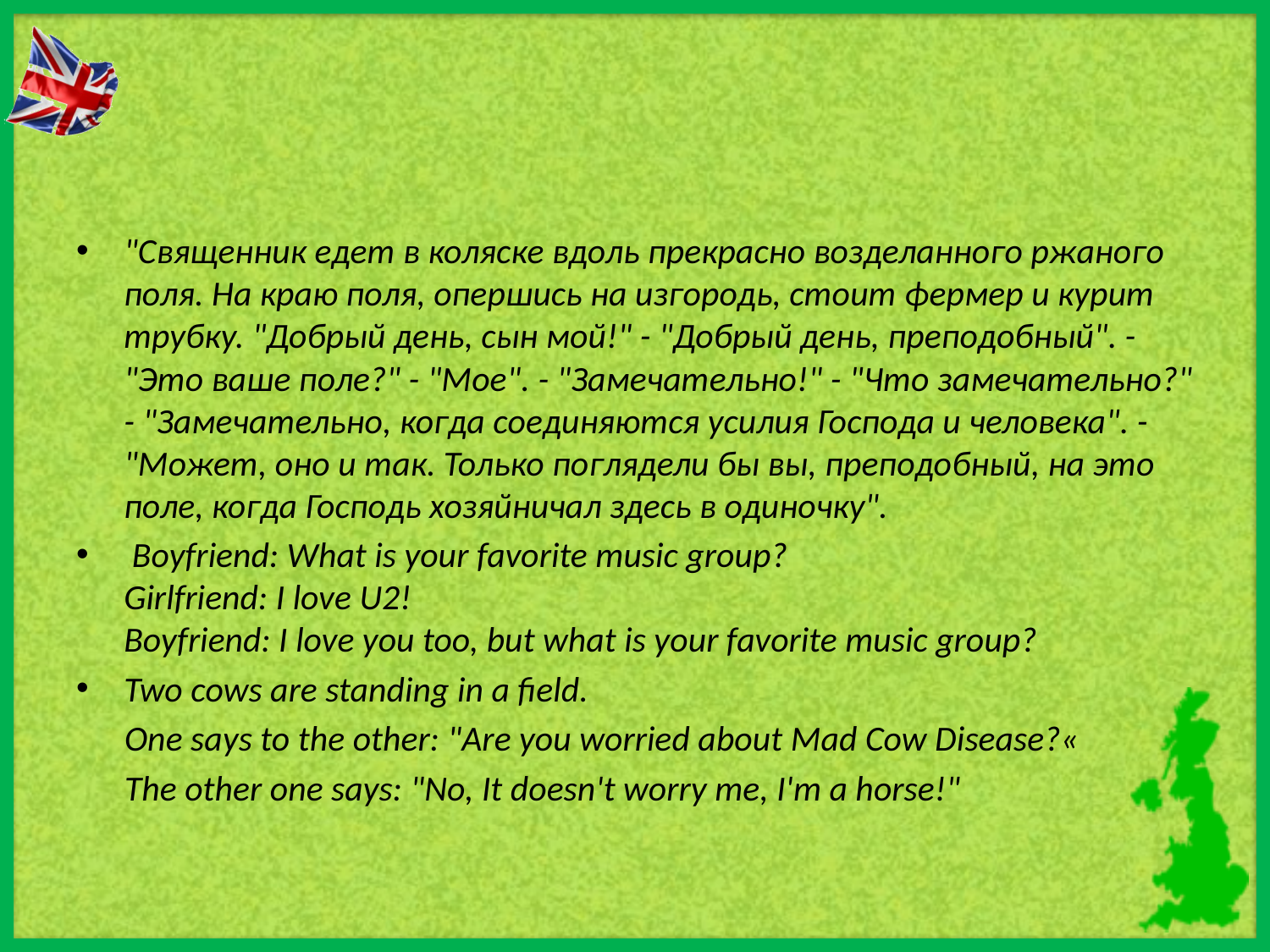

#
"Священник едет в коляске вдоль прекрасно возделанного ржаного поля. На краю поля, опершись на изгородь, стоит фермер и курит трубку. "Добрый день, сын мой!" - "Добрый день, преподобный". - "Это ваше поле?" - "Мое". - "Замечательно!" - "Что замечательно?" - "Замечательно, когда соединяются усилия Господа и человека". - "Может, оно и так. Только поглядели бы вы, преподобный, на это поле, когда Господь хозяйничал здесь в одиночку".
 Boyfriend: What is your favorite music group?
Girlfriend: I love U2!
Boyfriend: I love you too, but what is your favorite music group?
Two cows are standing in a field.
      One says to the other: "Are you worried about Mad Cow Disease?«
      The other one says: "No, It doesn't worry me, I'm a horse!"